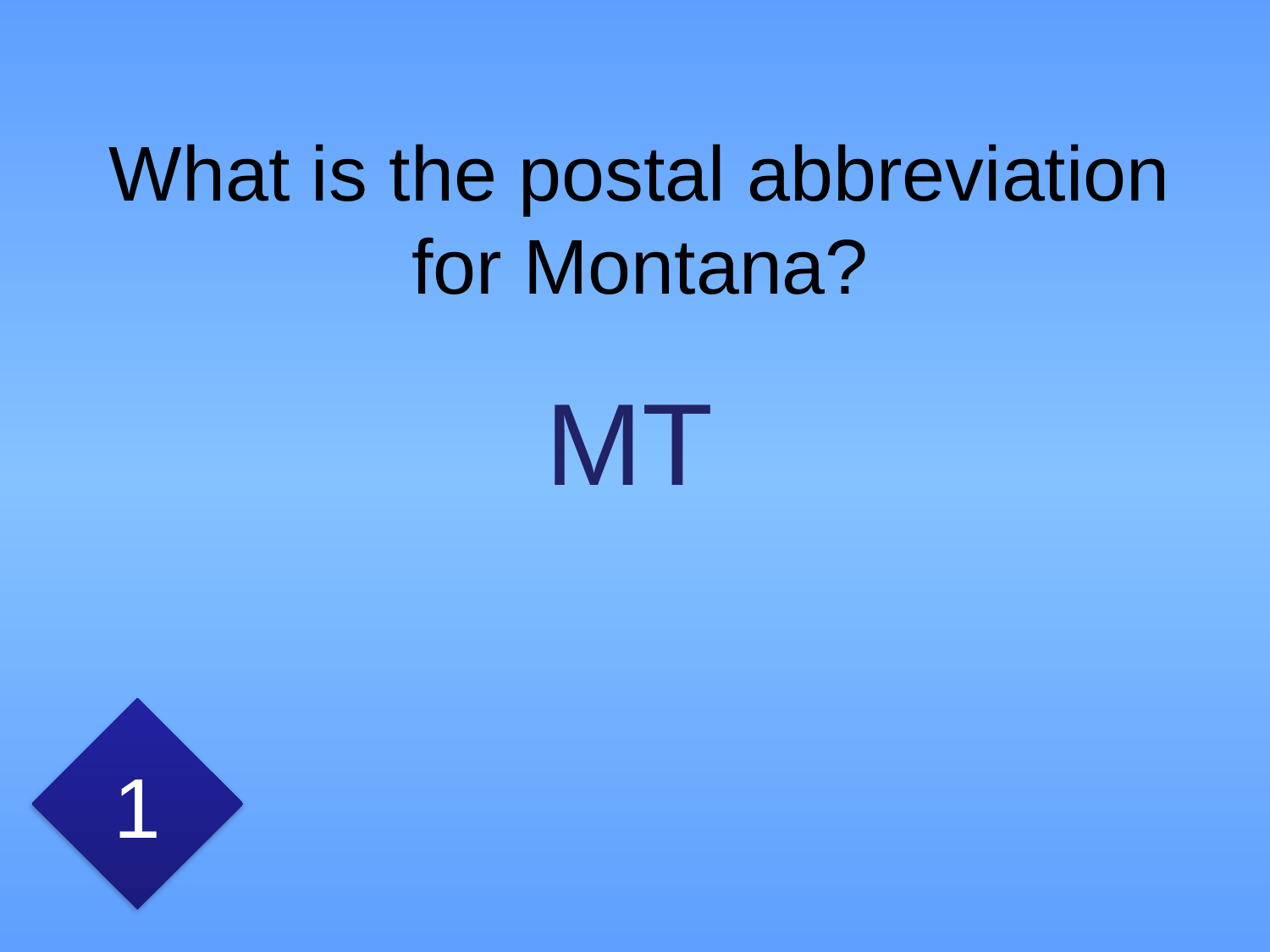

# What is the postal abbreviation for Montana?
MT
1